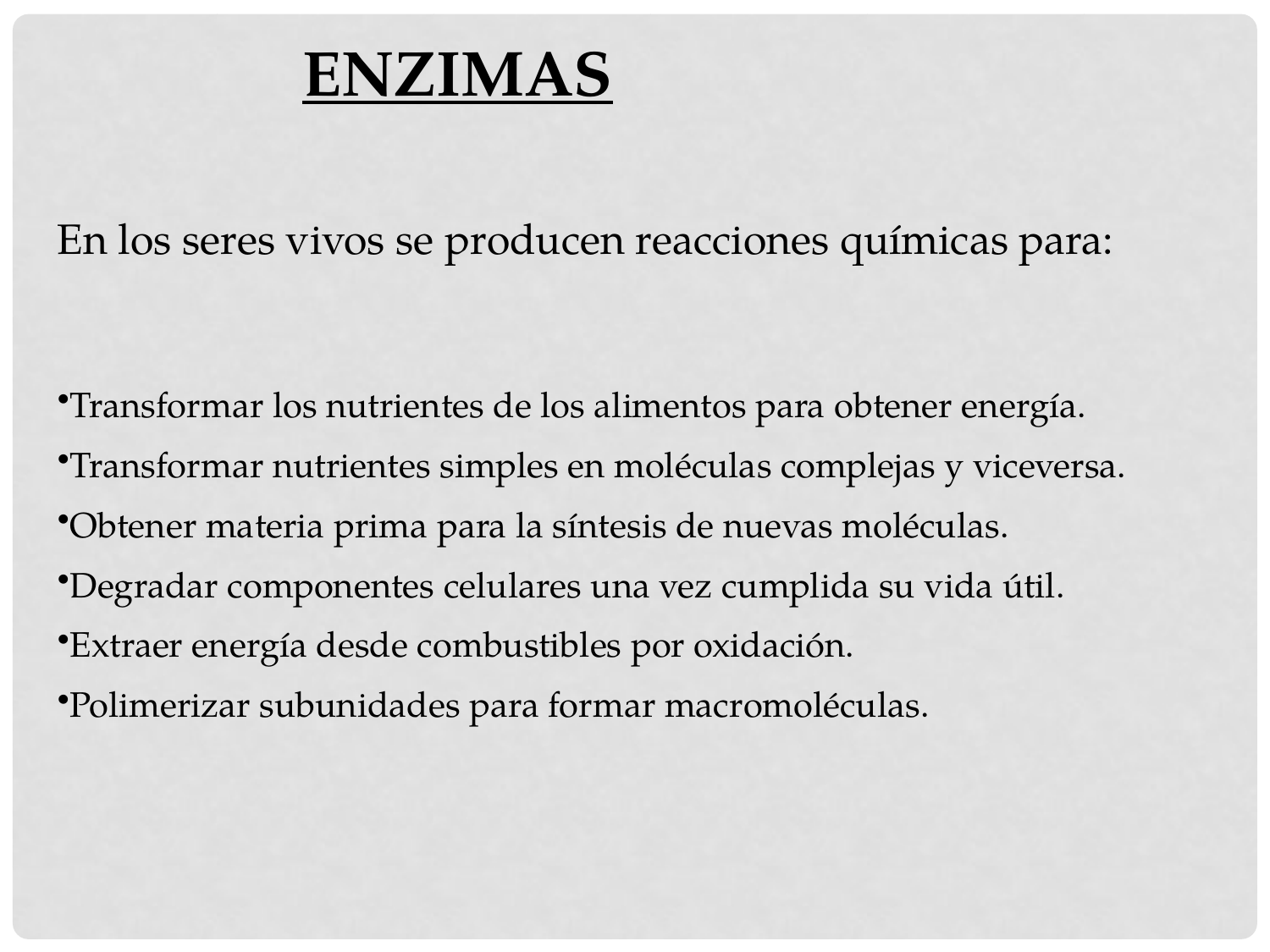

ENZIMAS
En los seres vivos se producen reacciones químicas para:
Transformar los nutrientes de los alimentos para obtener energía.
Transformar nutrientes simples en moléculas complejas y viceversa.
Obtener materia prima para la síntesis de nuevas moléculas.
Degradar componentes celulares una vez cumplida su vida útil.
Extraer energía desde combustibles por oxidación.
Polimerizar subunidades para formar macromoléculas.